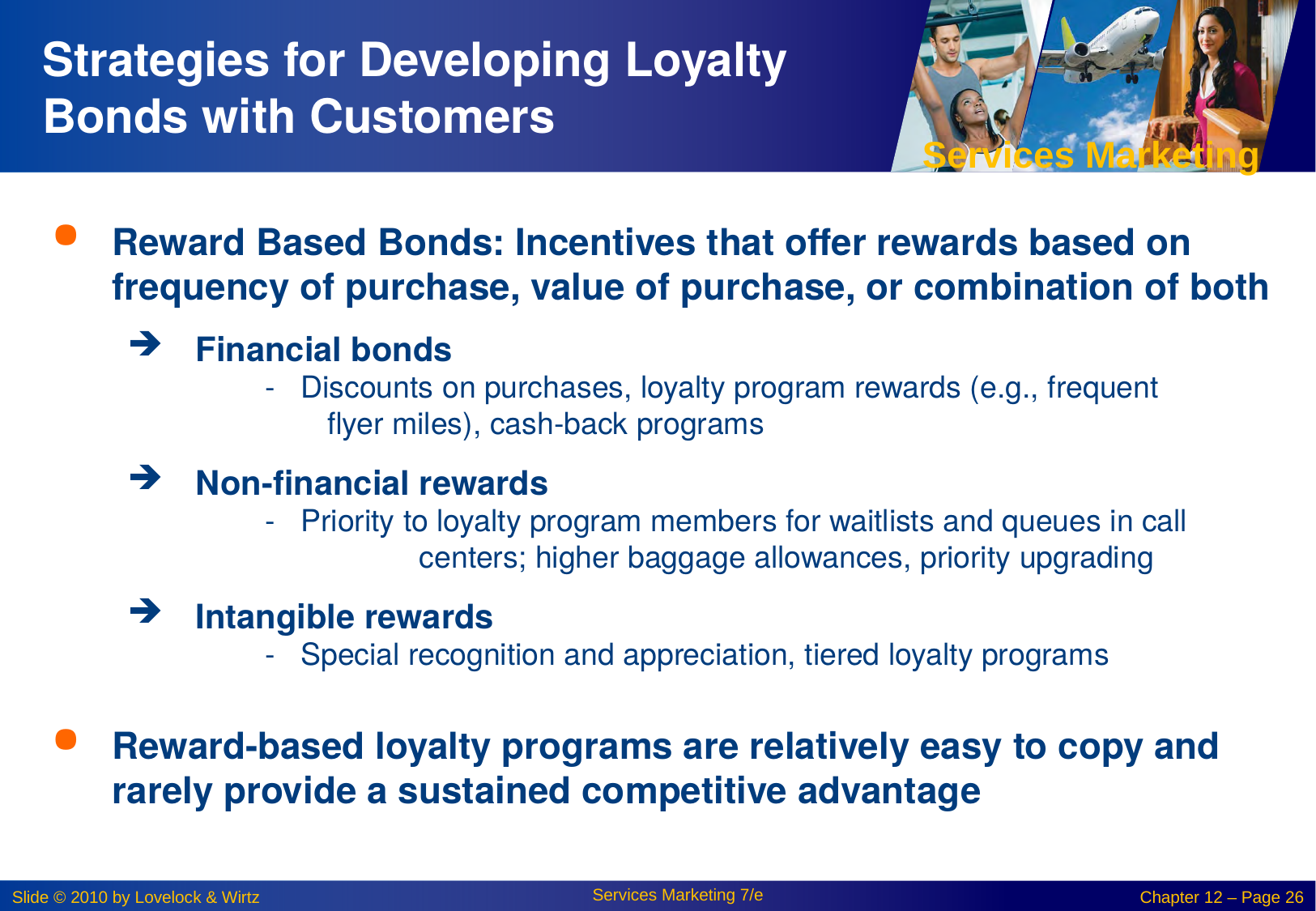

# Strategies for Developing Loyalty Bonds with Customers
Reward Based Bonds: Incentives that offer rewards based on frequency of purchase, value of purchase, or combination of both
Financial bonds
-   Discounts on purchases, loyalty program rewards (e.g., frequent  	    flyer miles), cash-back programs
Non-financial rewards
-   Priority to loyalty program members for waitlists and queues in call  	          centers; higher baggage allowances, priority upgrading
Intangible rewards
-   Special recognition and appreciation, tiered loyalty programs
Reward-based loyalty programs are relatively easy to copy and rarely provide a sustained competitive advantage